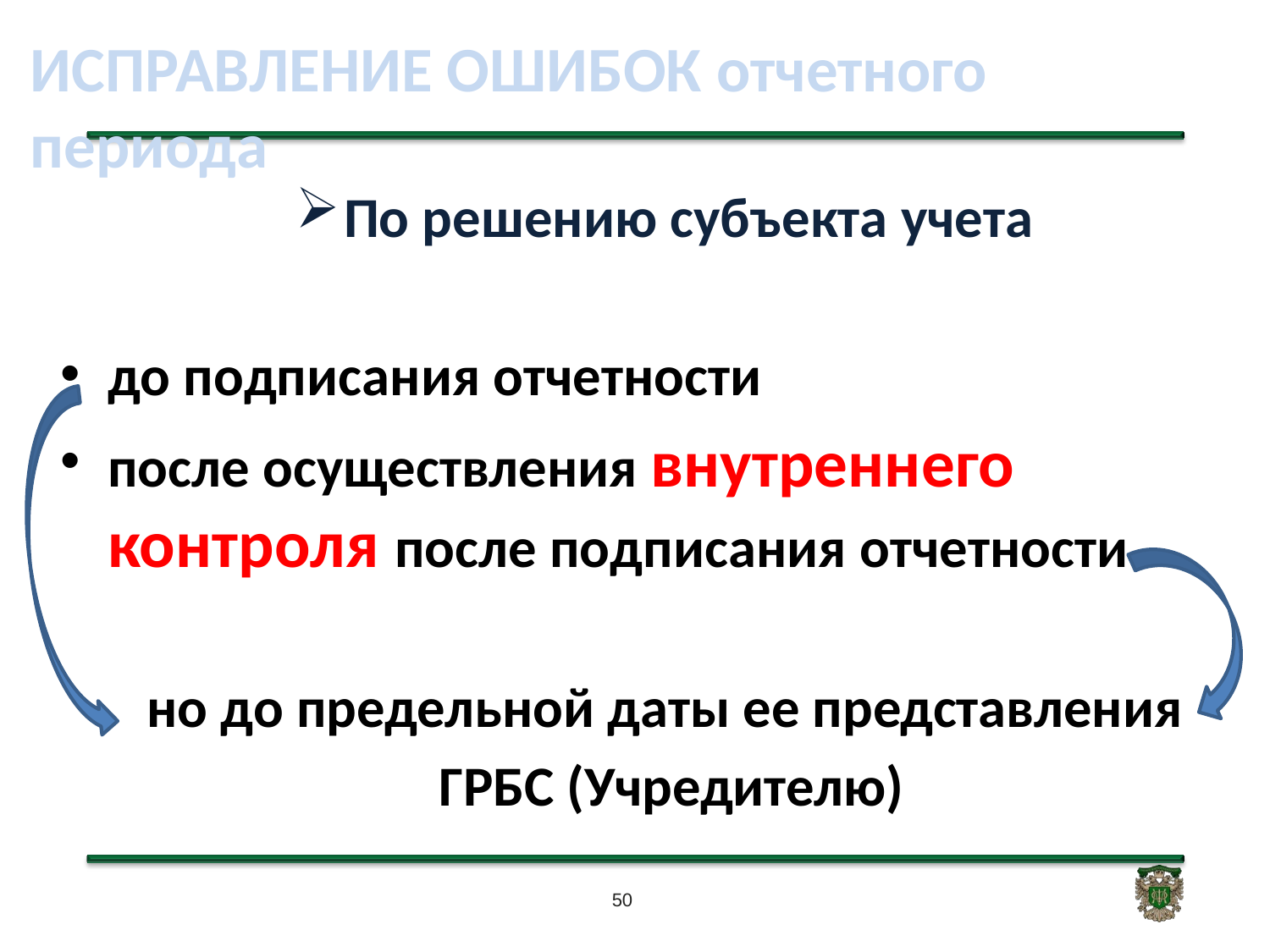

# ИСПРАВЛЕНИЕ ОШИБОК отчетного периода
По решению субъекта учета

до подписания отчетности
после осуществления внутреннего контроля после подписания отчетности

но до предельной даты ее представления
 ГРБС (Учредителю)

50